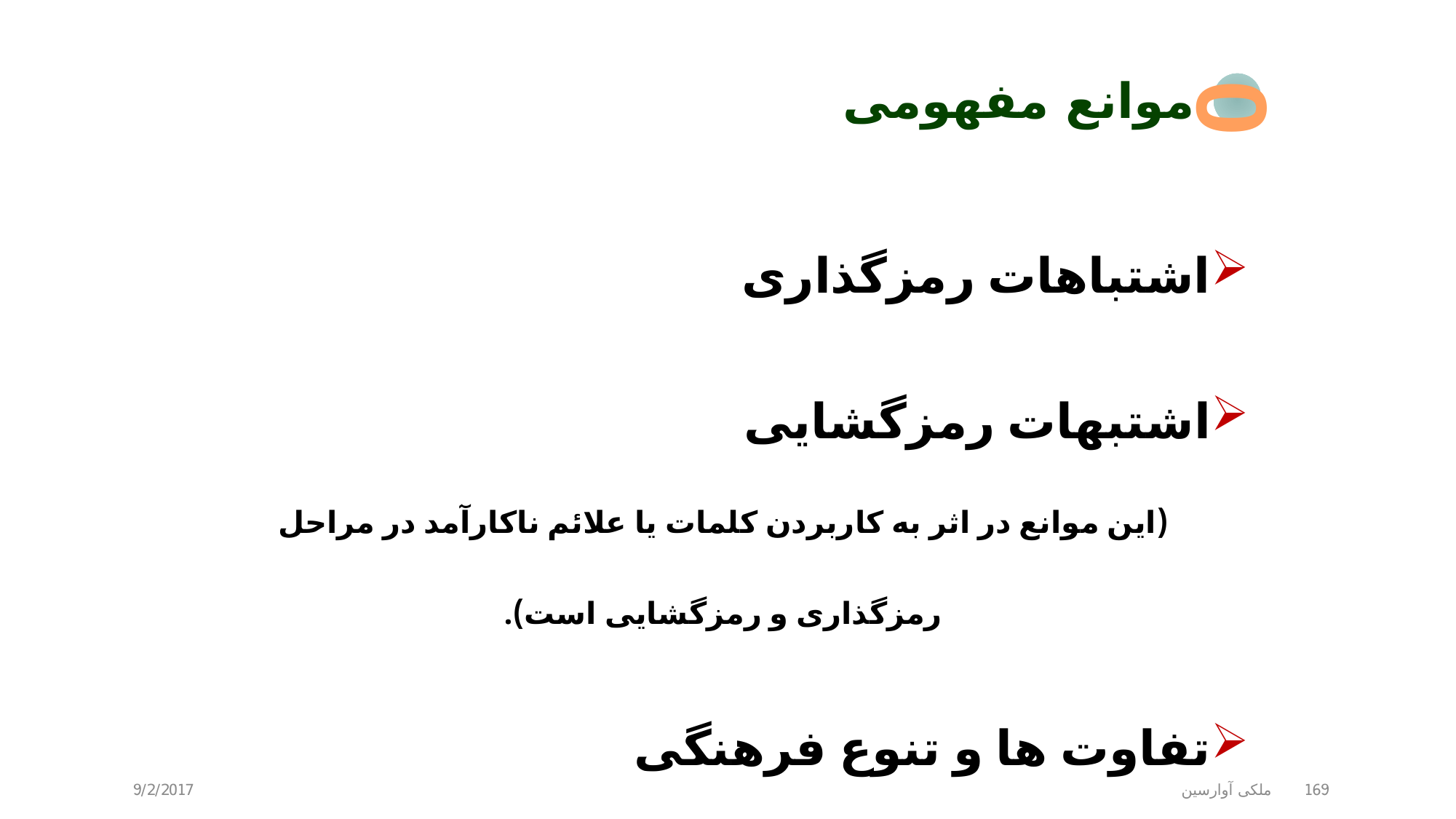

موانع مفهومی
0
اشتباهات رمزگذاری
اشتبهات رمزگشایی
(این موانع در اثر به کاربردن کلمات یا علائم ناکارآمد در مراحل رمزگذاری و رمزگشایی است).
تفاوت ها و تنوع فرهنگی
9/2/2017
ملکی آوارسین
169